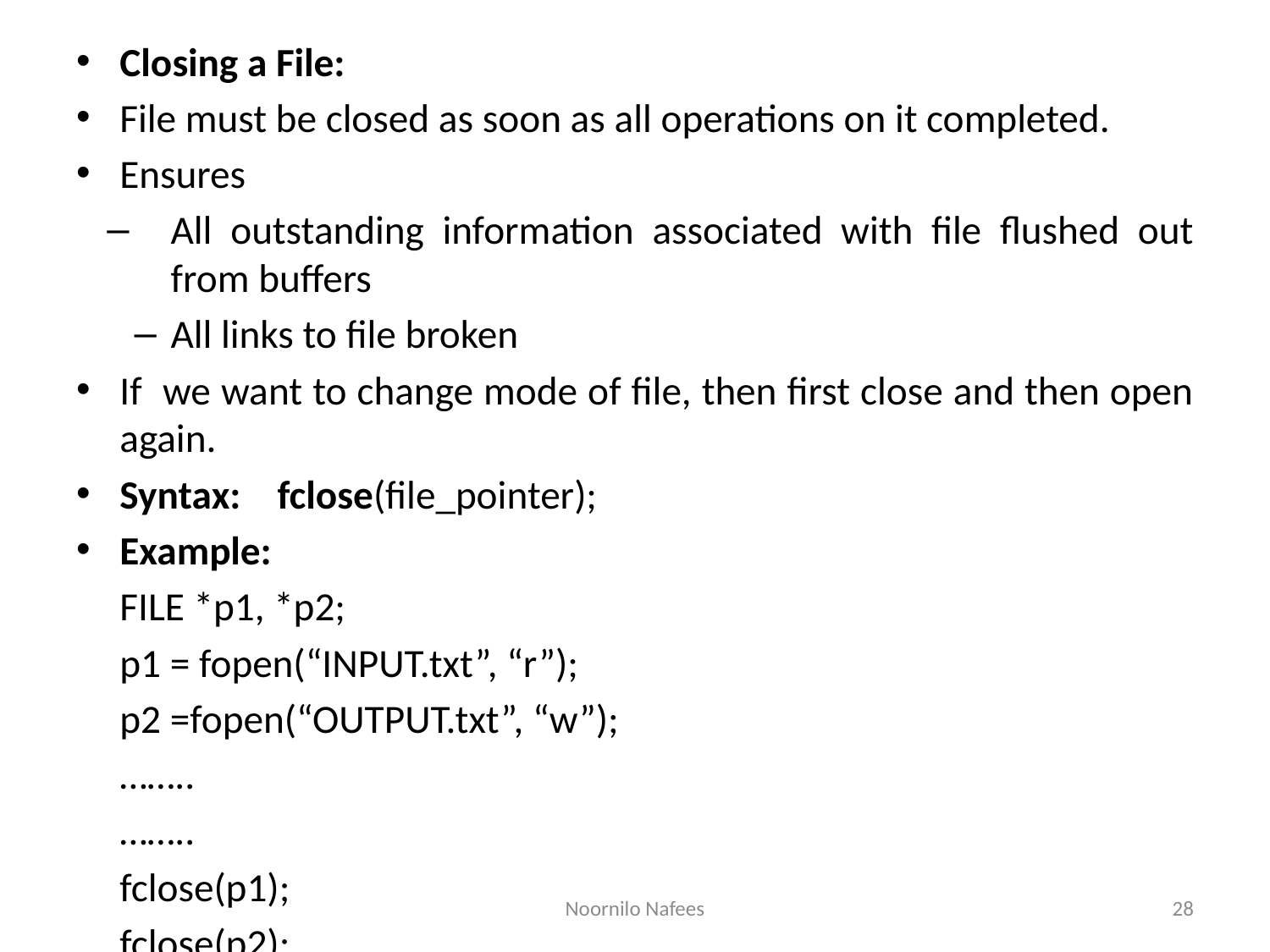

Closing a File:
File must be closed as soon as all operations on it completed.
Ensures
All outstanding information associated with file flushed out from buffers
All links to file broken
If  we want to change mode of file, then first close and then open again.
Syntax:    fclose(file_pointer);
Example:
	FILE *p1, *p2;
	p1 = fopen(“INPUT.txt”, “r”);
	p2 =fopen(“OUTPUT.txt”, “w”);
	……..
	……..
	fclose(p1);
	fclose(p2);

Noornilo Nafees
28